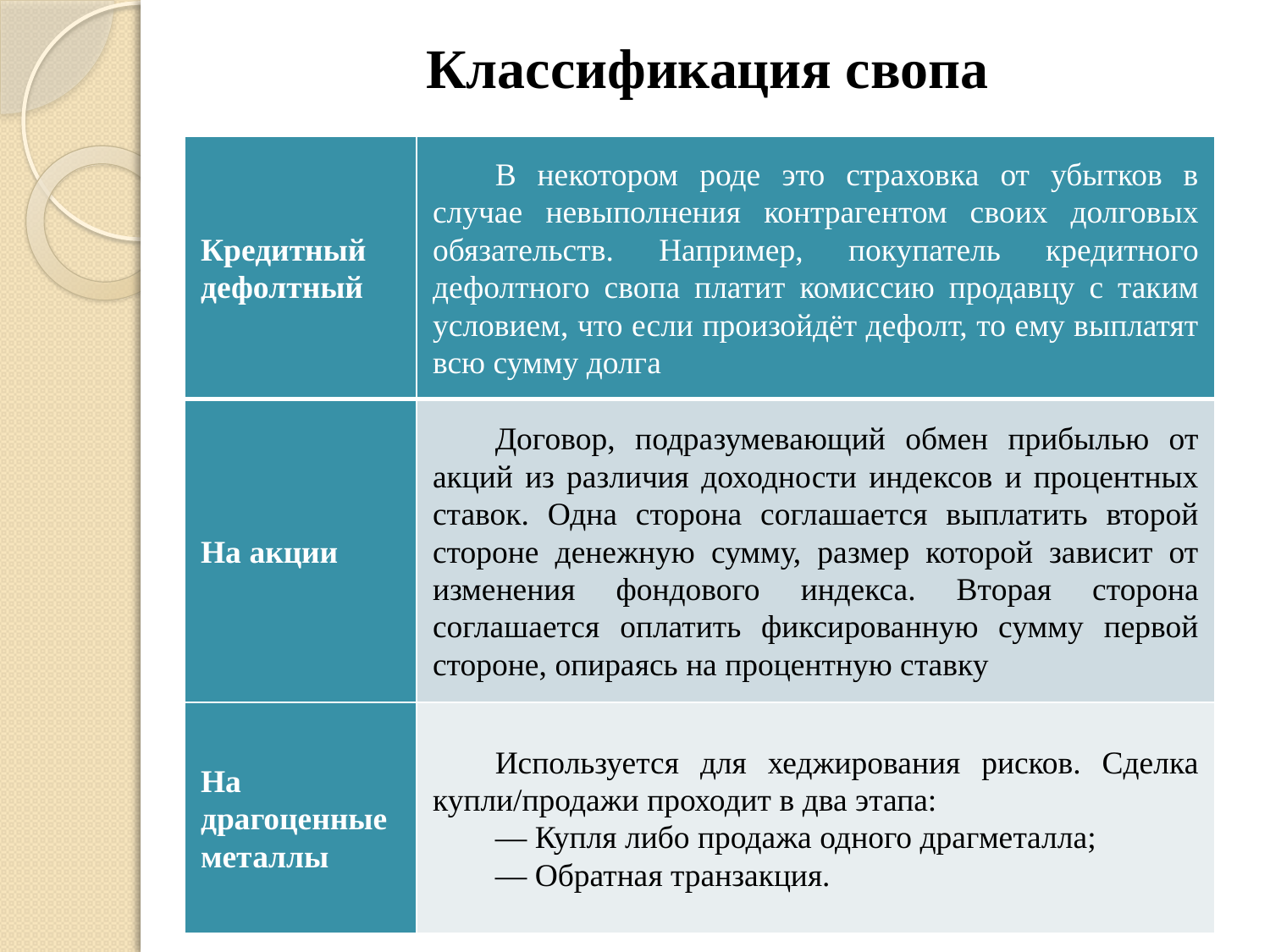

# Классификация свопа

| Кредитный дефолтный | В некотором роде это страховка от убытков в случае невыполнения контрагентом своих долговых обязательств. Например, покупатель кредитного дефолтного свопа платит комиссию продавцу с таким условием, что если произойдёт дефолт, то ему выплатят всю сумму долга |
| --- | --- |
| На акции | Договор, подразумевающий обмен прибылью от акций из различия доходности индексов и процентных ставок. Одна сторона соглашается выплатить второй стороне денежную сумму, размер которой зависит от изменения фондового индекса. Вторая сторона соглашается оплатить фиксированную сумму первой стороне, опираясь на процентную ставку |
| На драгоценные металлы | Используется для хеджирования рисков. Сделка купли/продажи проходит в два этапа: — Купля либо продажа одного драгметалла; — Обратная транзакция. |